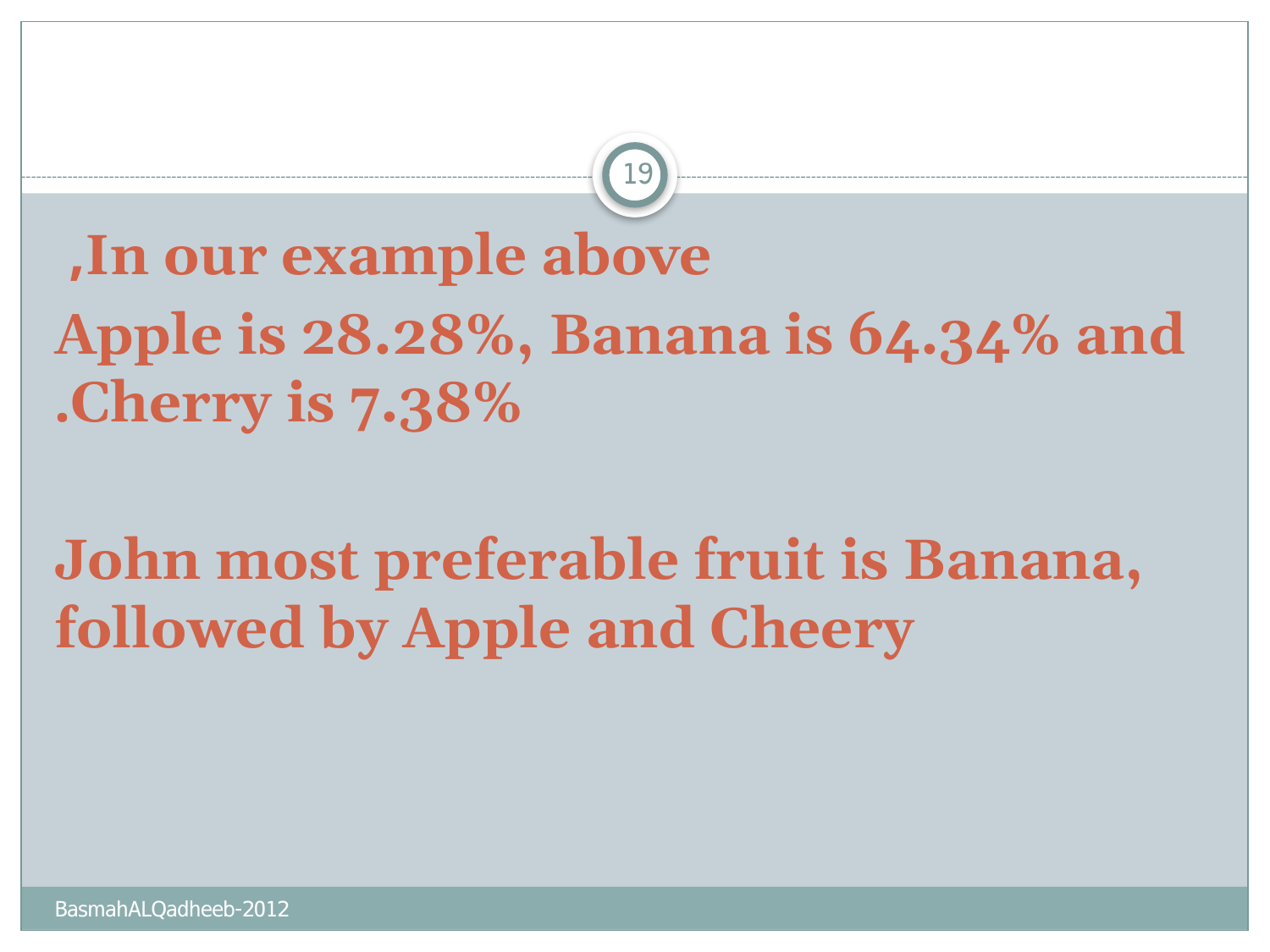

#
19
In our example above,
Apple is 28.28%, Banana is 64.34% and Cherry is 7.38%.

 John most preferable fruit is Banana, followed by Apple and Cheery
BasmahALQadheeb-2012